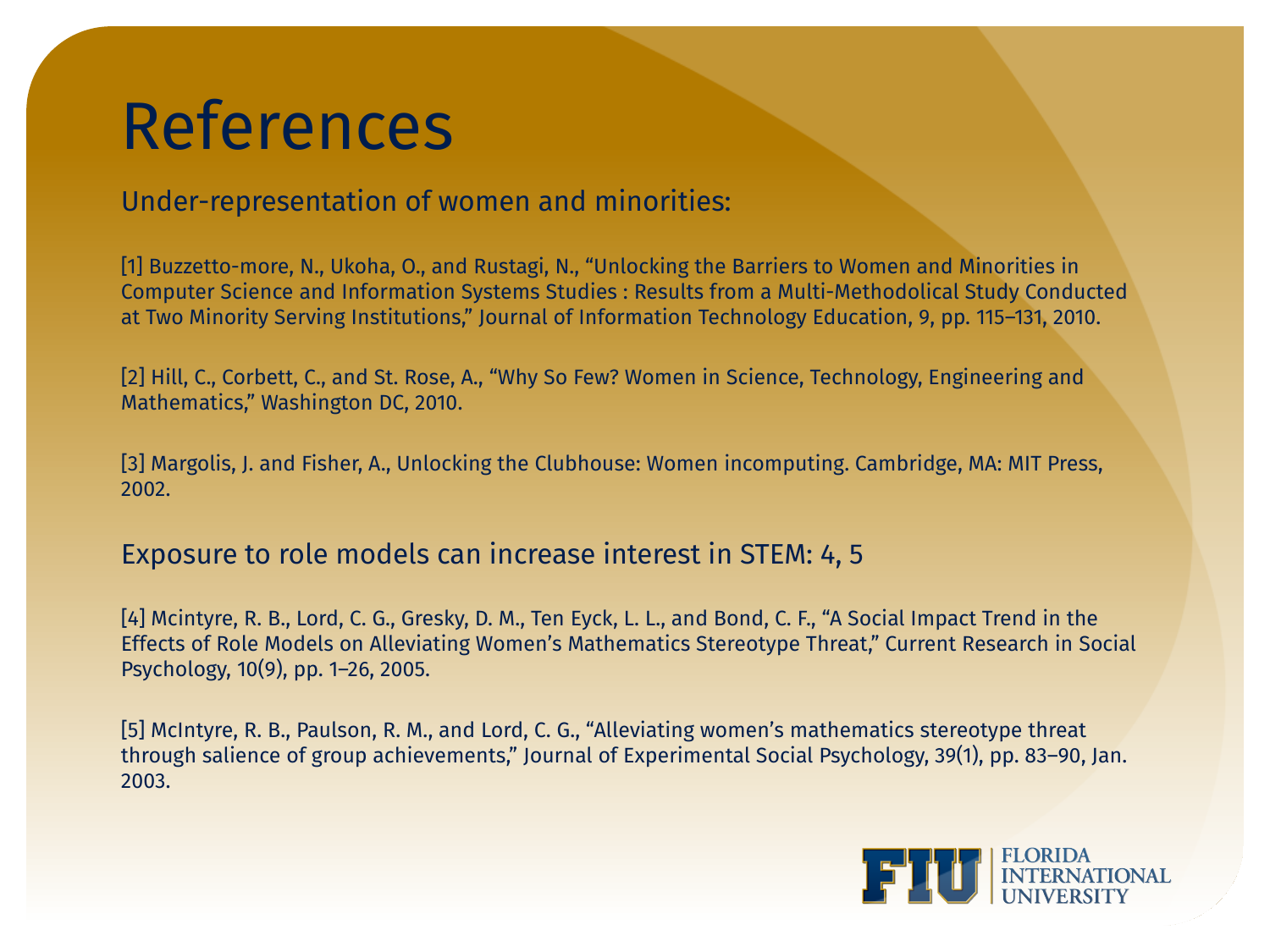

# References
Under-representation of women and minorities:
[1] Buzzetto-more, N., Ukoha, O., and Rustagi, N., “Unlocking the Barriers to Women and Minorities in Computer Science and Information Systems Studies : Results from a Multi-Methodolical Study Conducted at Two Minority Serving Institutions,” Journal of Information Technology Education, 9, pp. 115–131, 2010.
[2] Hill, C., Corbett, C., and St. Rose, A., “Why So Few? Women in Science, Technology, Engineering and Mathematics,” Washington DC, 2010.
[3] Margolis, J. and Fisher, A., Unlocking the Clubhouse: Women incomputing. Cambridge, MA: MIT Press, 2002.
Exposure to role models can increase interest in STEM: 4, 5
[4] Mcintyre, R. B., Lord, C. G., Gresky, D. M., Ten Eyck, L. L., and Bond, C. F., “A Social Impact Trend in the Effects of Role Models on Alleviating Women’s Mathematics Stereotype Threat,” Current Research in Social Psychology, 10(9), pp. 1–26, 2005.
[5] McIntyre, R. B., Paulson, R. M., and Lord, C. G., “Alleviating women’s mathematics stereotype threat through salience of group achievements,” Journal of Experimental Social Psychology, 39(1), pp. 83–90, Jan. 2003.